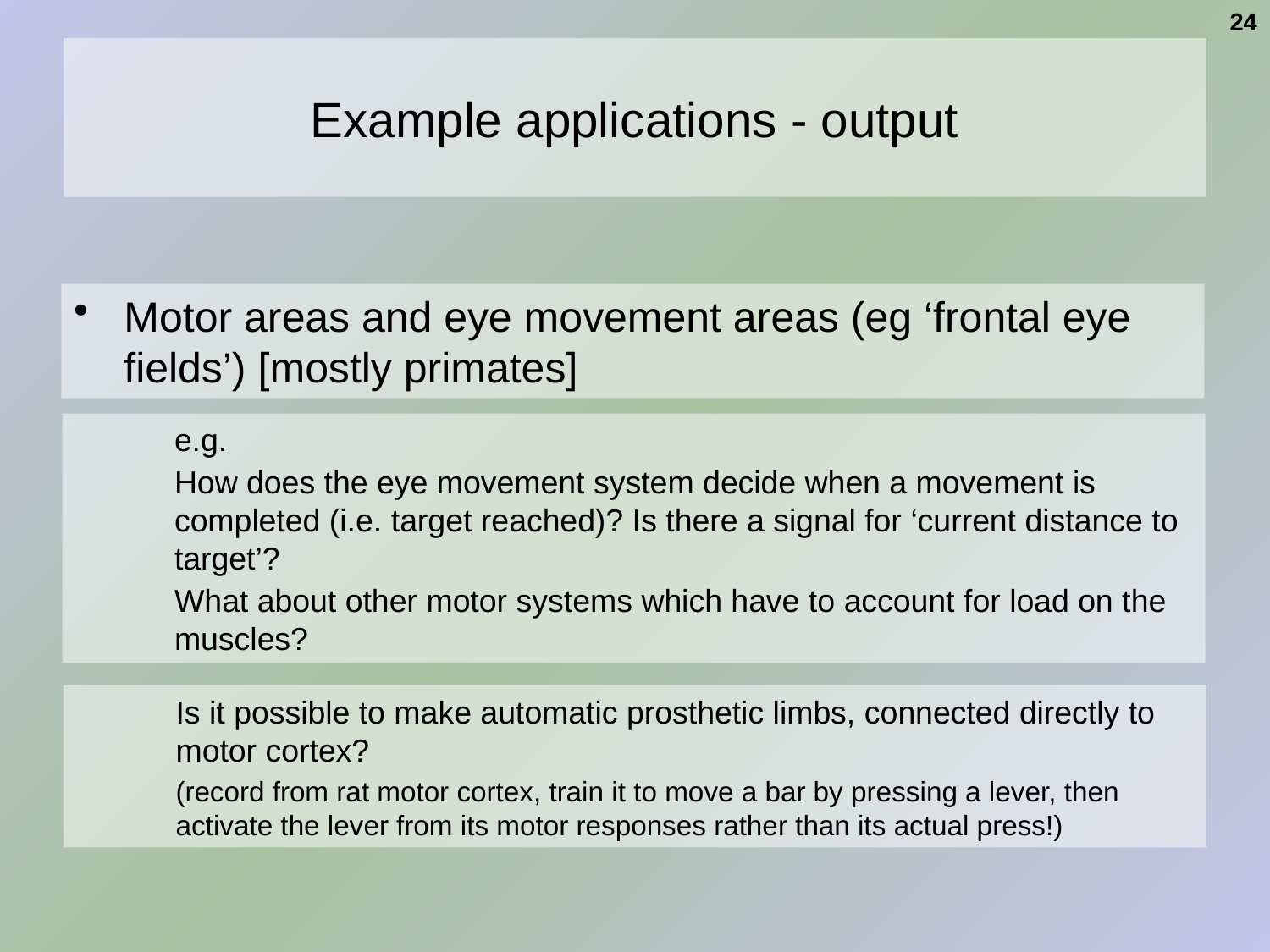

24
# Example applications - output
Motor areas and eye movement areas (eg ‘frontal eye fields’) [mostly primates]
e.g.
How does the eye movement system decide when a movement is completed (i.e. target reached)? Is there a signal for ‘current distance to target’?
What about other motor systems which have to account for load on the muscles?
Is it possible to make automatic prosthetic limbs, connected directly to motor cortex?
(record from rat motor cortex, train it to move a bar by pressing a lever, then activate the lever from its motor responses rather than its actual press!)